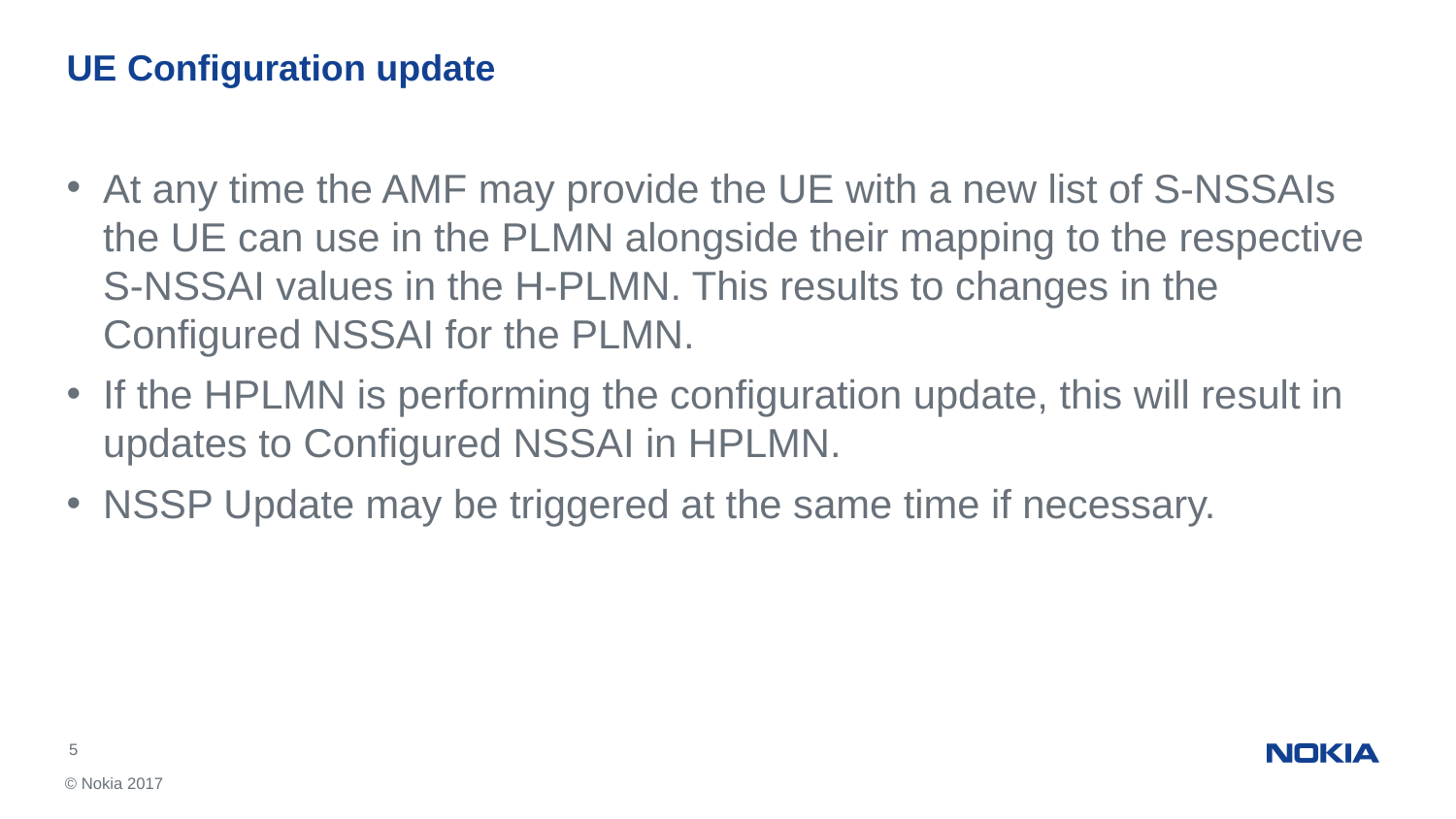

# UE Configuration update
At any time the AMF may provide the UE with a new list of S-NSSAIs the UE can use in the PLMN alongside their mapping to the respective S-NSSAI values in the H-PLMN. This results to changes in the Configured NSSAI for the PLMN.
If the HPLMN is performing the configuration update, this will result in updates to Configured NSSAI in HPLMN.
NSSP Update may be triggered at the same time if necessary.